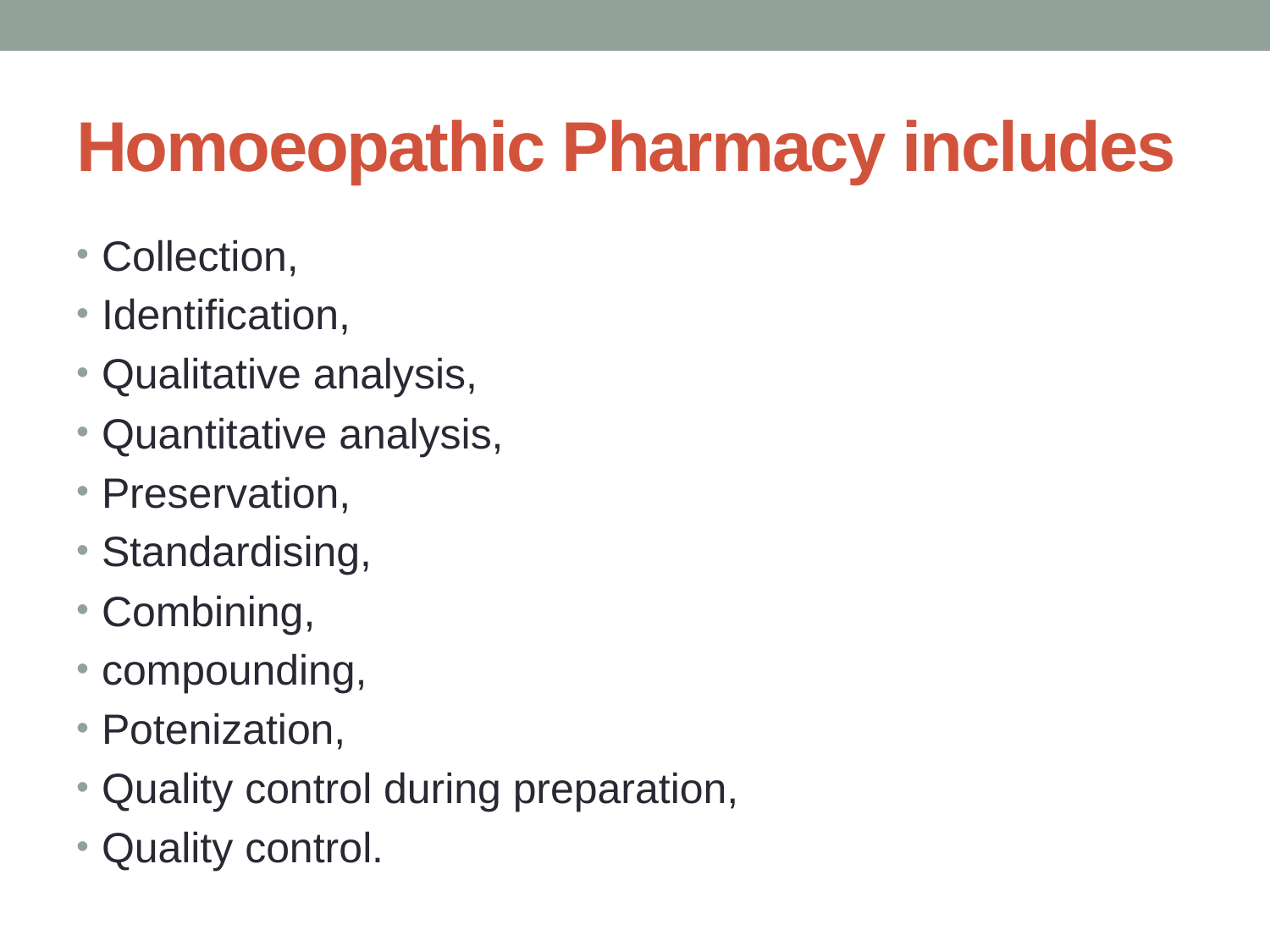

# Homoeopathic Pharmacy includes
Collection,
Identification,
Qualitative analysis,
Quantitative analysis,
Preservation,
Standardising,
Combining,
compounding,
Potenization,
Quality control during preparation,
Quality control.